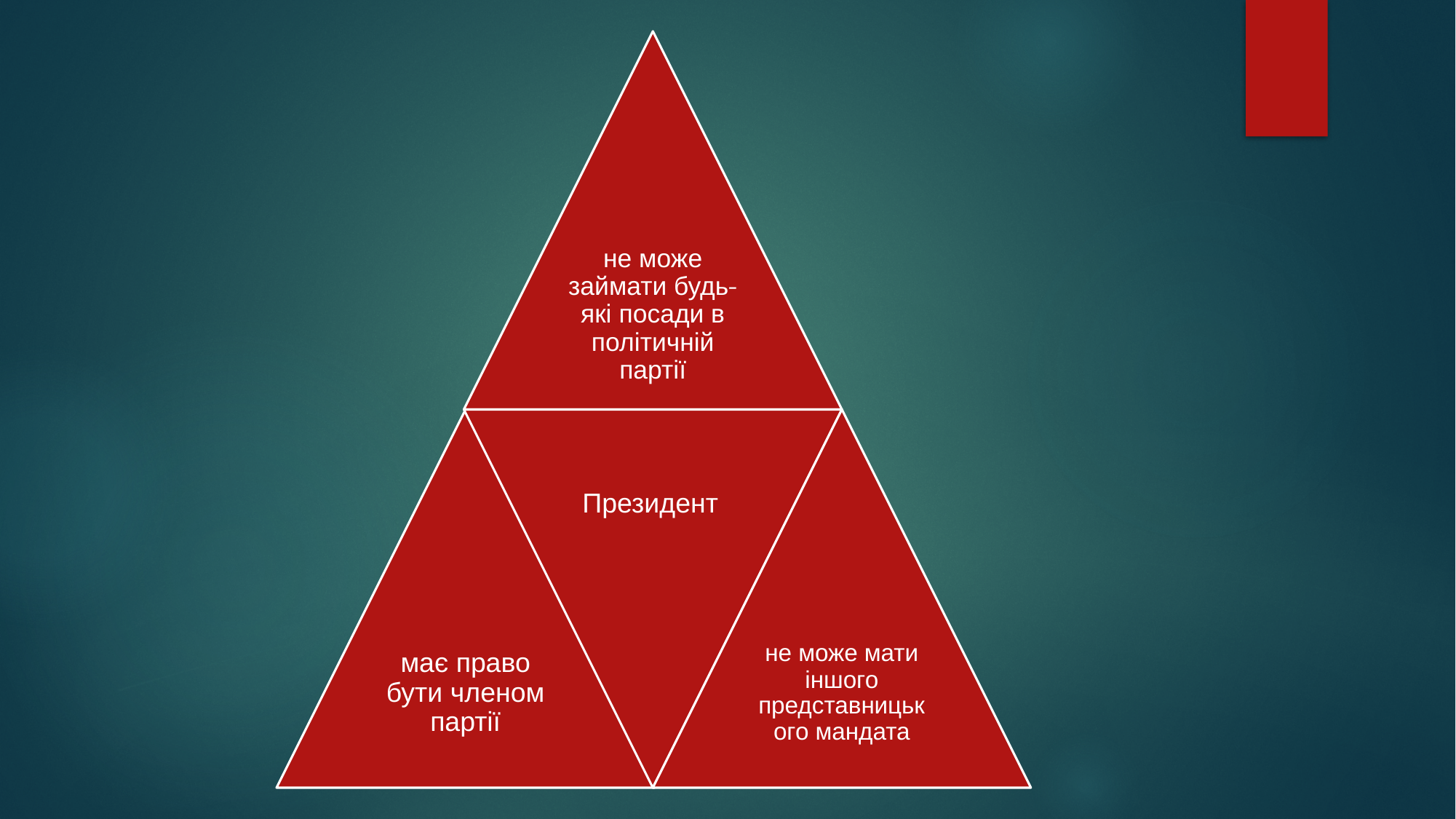

не може займати будь- які посади в політичній партії
має право бути членом партії
Президент
не може мати іншого представницького мандата